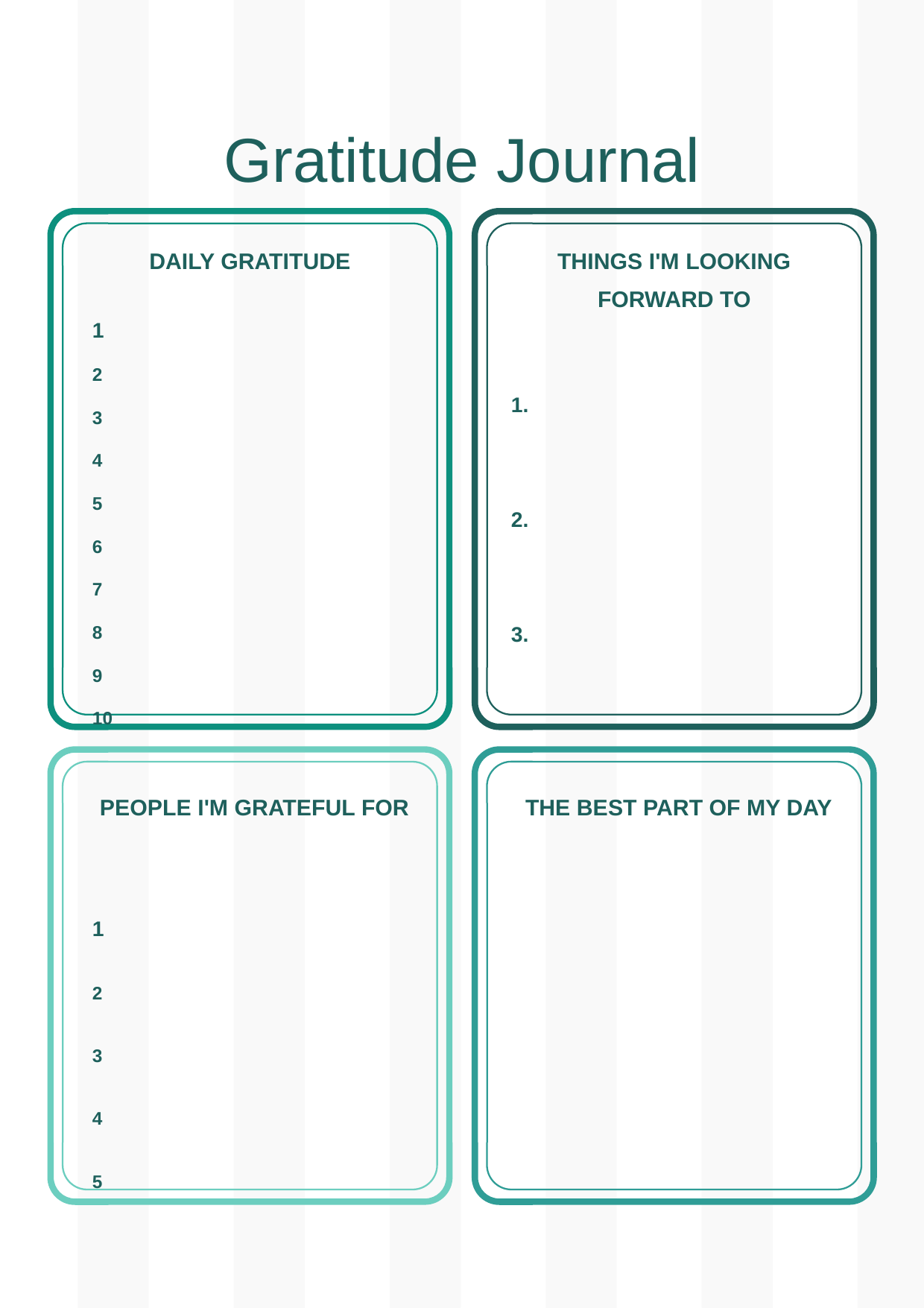

Gratitude Journal

DAILY GRATITUDE
THINGS I'M LOOKING FORWARD TO
1
2
3
4
5
6
7
8
9
10
1.
2.
3.

PEOPLE I'M GRATEFUL FOR
THE BEST PART OF MY DAY
1
2
3
4
5